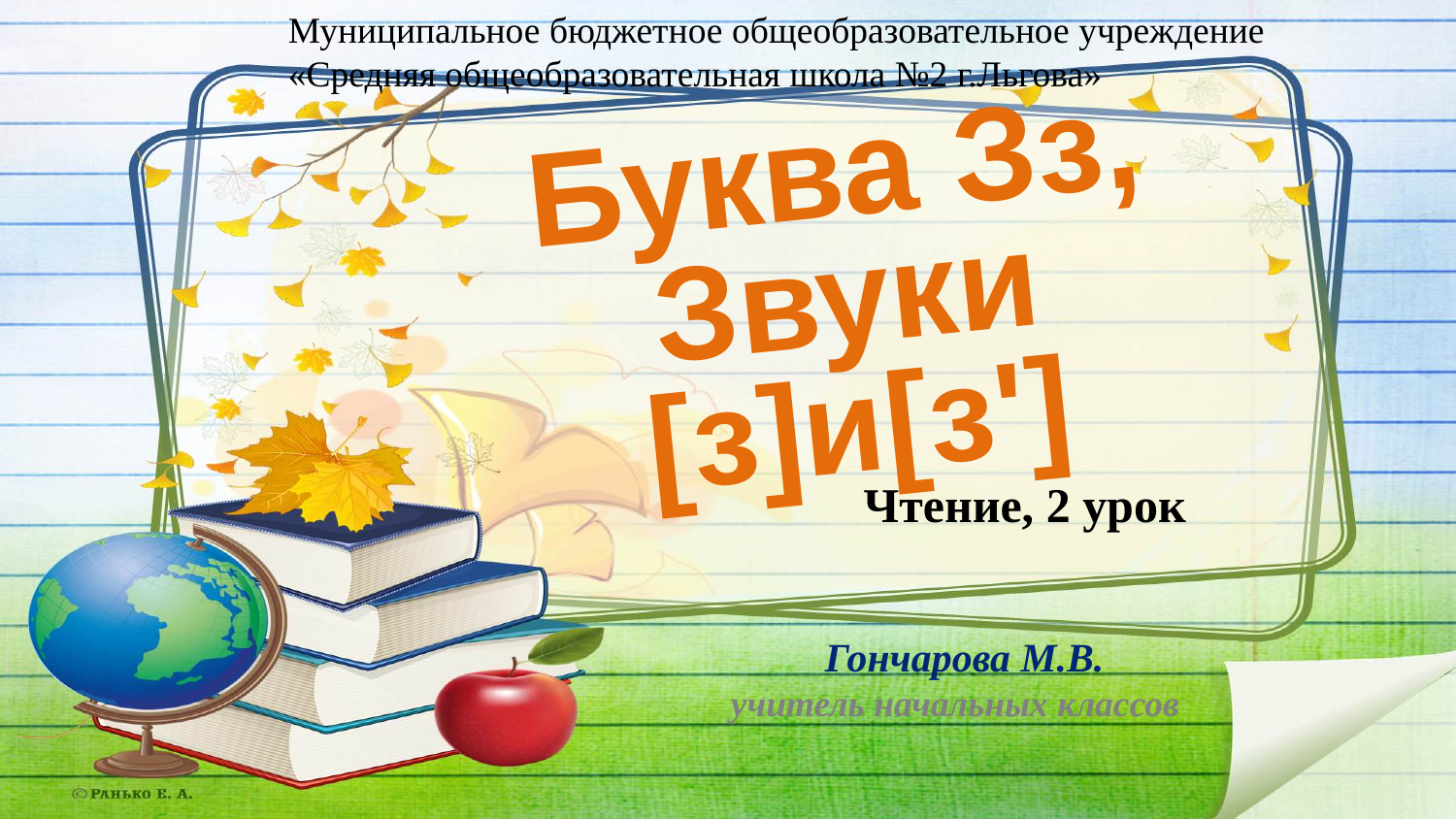

Муниципальное бюджетное общеобразовательное учреждение
«Средняя общеобразовательная школа №2 г.Льгова»
Буква Зз,
Звуки [з]и[з']
Чтение, 2 урок
Гончарова М.В.
учитель начальных классов